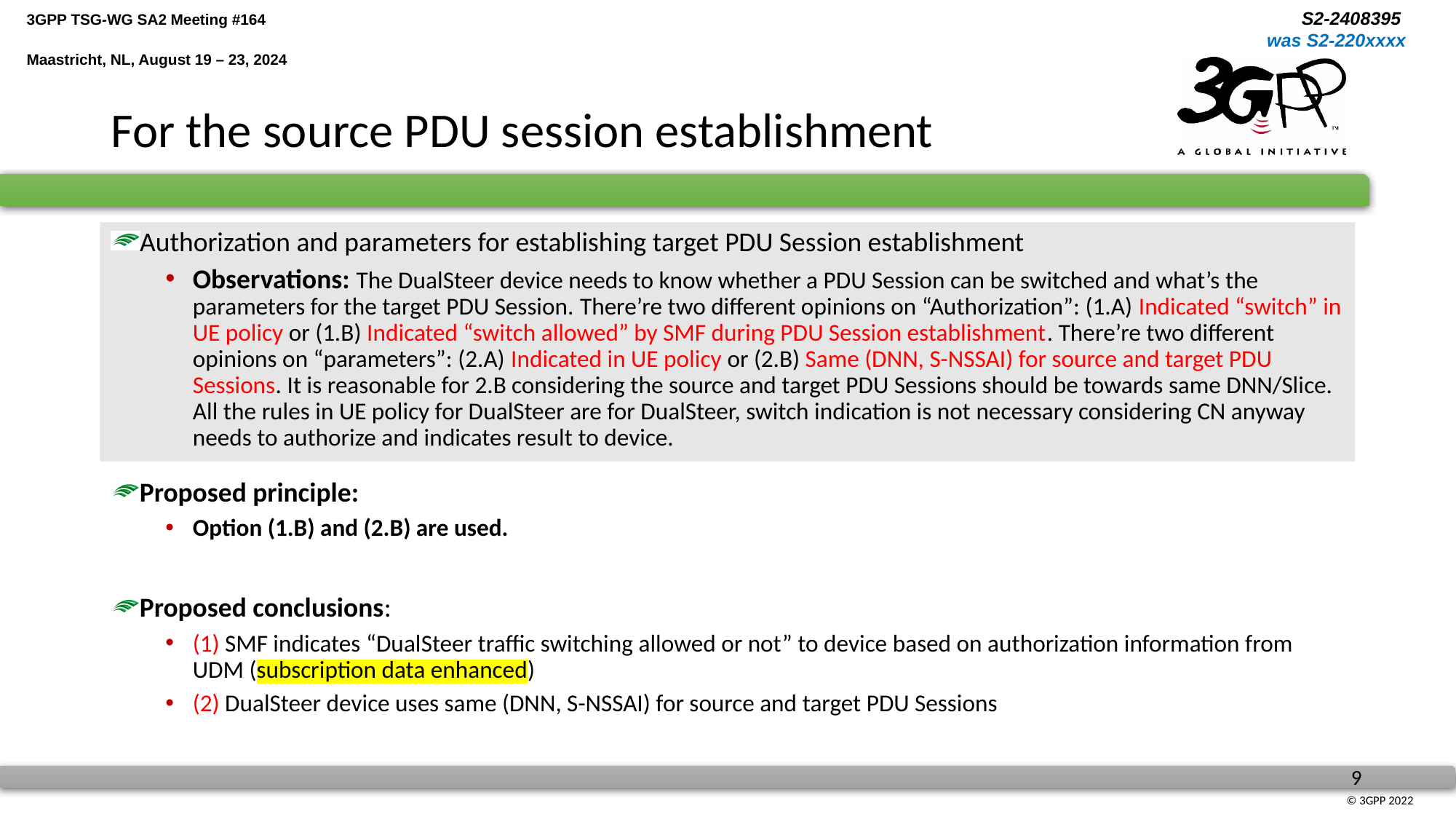

# For the source PDU session establishment
Authorization and parameters for establishing target PDU Session establishment
Observations: The DualSteer device needs to know whether a PDU Session can be switched and what’s the parameters for the target PDU Session. There’re two different opinions on “Authorization”: (1.A) Indicated “switch” in UE policy or (1.B) Indicated “switch allowed” by SMF during PDU Session establishment. There’re two different opinions on “parameters”: (2.A) Indicated in UE policy or (2.B) Same (DNN, S-NSSAI) for source and target PDU Sessions. It is reasonable for 2.B considering the source and target PDU Sessions should be towards same DNN/Slice. All the rules in UE policy for DualSteer are for DualSteer, switch indication is not necessary considering CN anyway needs to authorize and indicates result to device.
Proposed principle:
Option (1.B) and (2.B) are used.

Proposed conclusions:
(1) SMF indicates “DualSteer traffic switching allowed or not” to device based on authorization information from UDM (subscription data enhanced)
(2) DualSteer device uses same (DNN, S-NSSAI) for source and target PDU Sessions